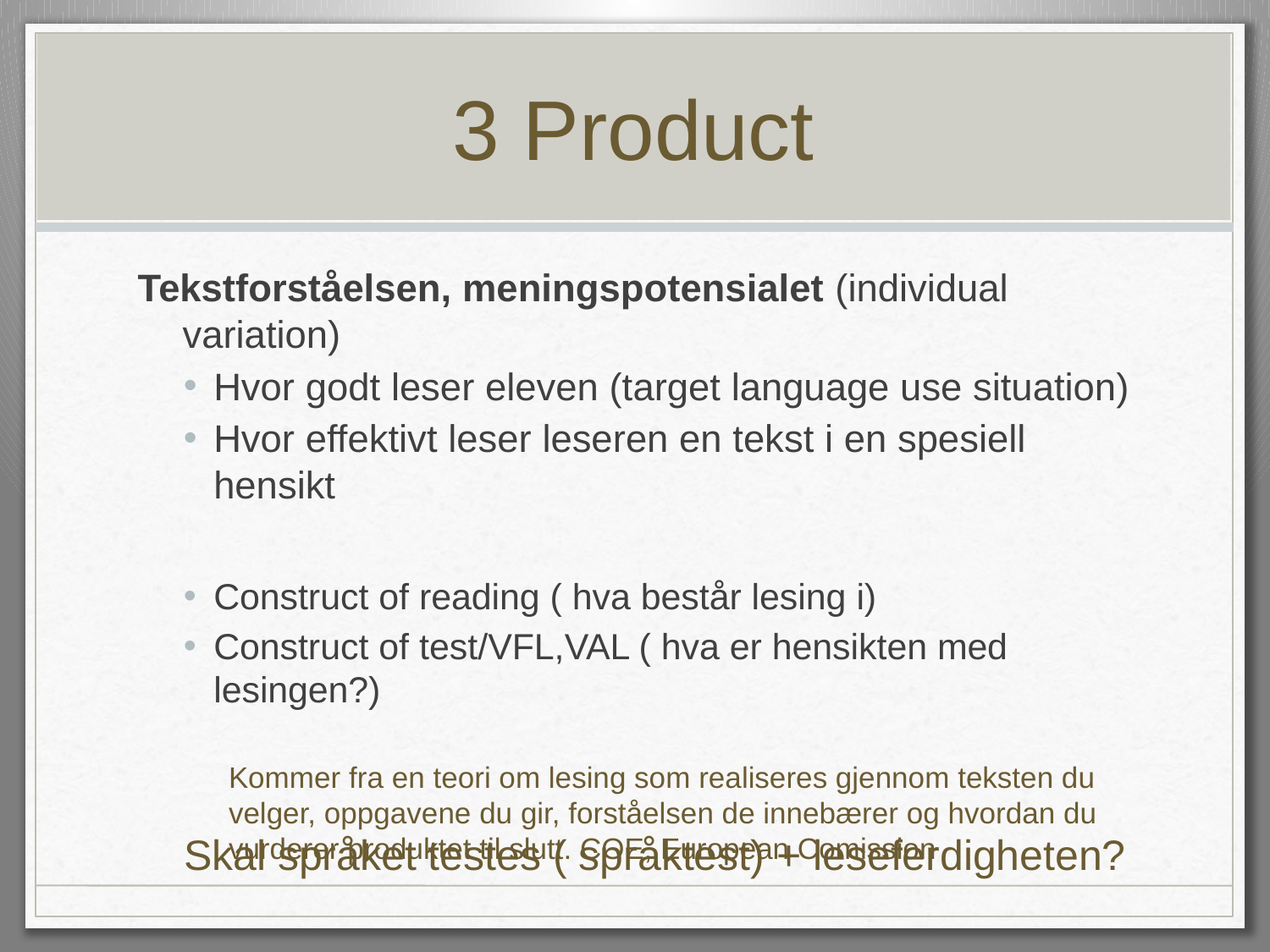

# 3 Product
Tekstforståelsen, meningspotensialet (individual variation)
Hvor godt leser eleven (target language use situation)
Hvor effektivt leser leseren en tekst i en spesiell hensikt

Construct of reading ( hva består lesing i)
Construct of test/VFL,VAL ( hva er hensikten med lesingen?)

	Kommer fra en teori om lesing som realiseres gjennom teksten du velger, oppgavene du gir, forståelsen de innebærer og hvordan du vurderer produktet til slutt. COE, European Comission

Skal språket testes ( språktest) + leseferdigheten?